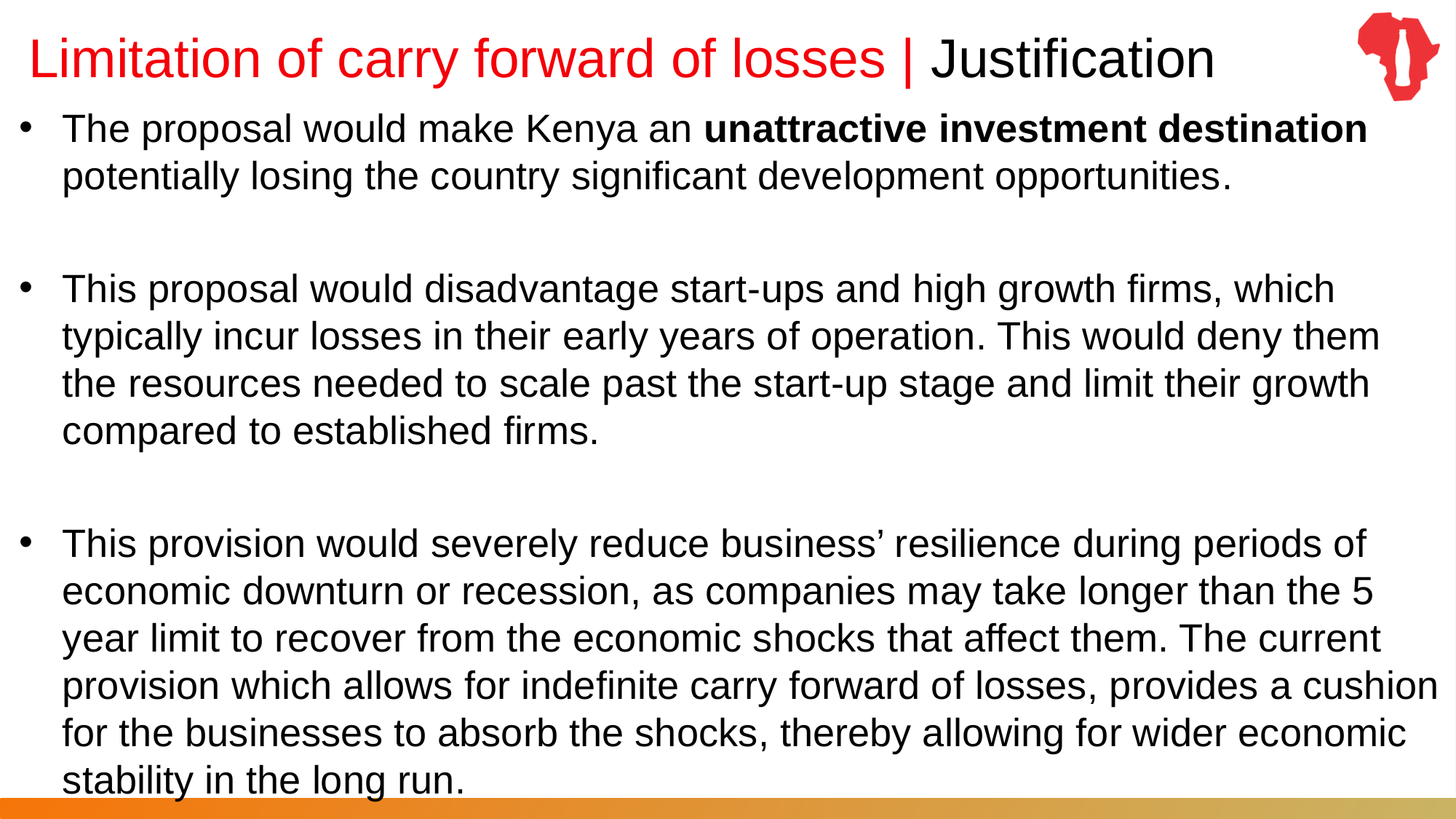

# Limitation of carry forward of losses | Justification
The proposal would make Kenya an unattractive investment destination potentially losing the country significant development opportunities.

This proposal would disadvantage start-ups and high growth firms, which typically incur losses in their early years of operation. This would deny them the resources needed to scale past the start-up stage and limit their growth compared to established firms.

This provision would severely reduce business’ resilience during periods of economic downturn or recession, as companies may take longer than the 5 year limit to recover from the economic shocks that affect them. The current provision which allows for indefinite carry forward of losses, provides a cushion for the businesses to absorb the shocks, thereby allowing for wider economic stability in the long run.